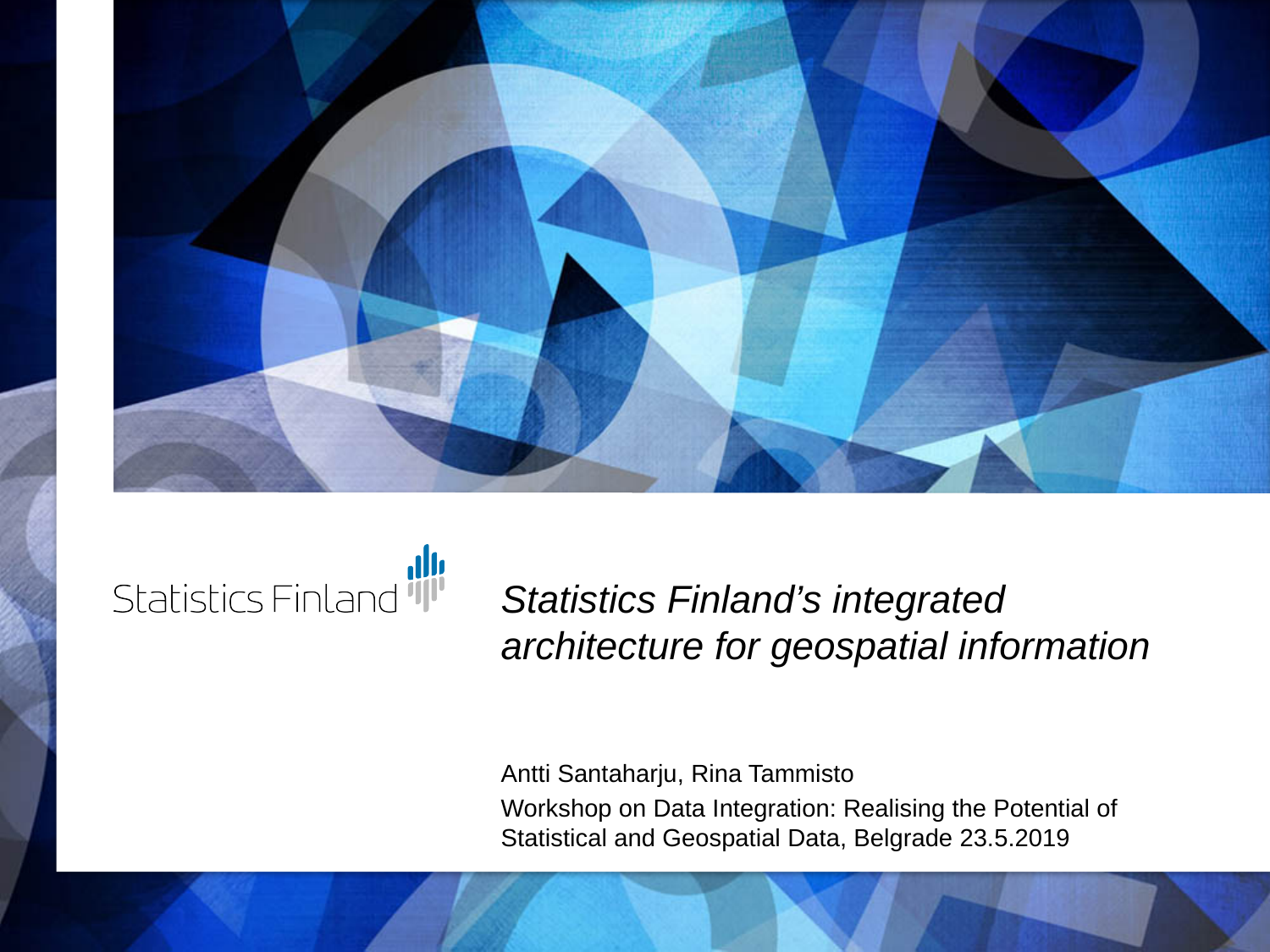

# Statistics Finland’s integrated architecture for geospatial information
Antti Santaharju, Rina Tammisto
Workshop on Data Integration: Realising the Potential of Statistical and Geospatial Data, Belgrade 23.5.2019